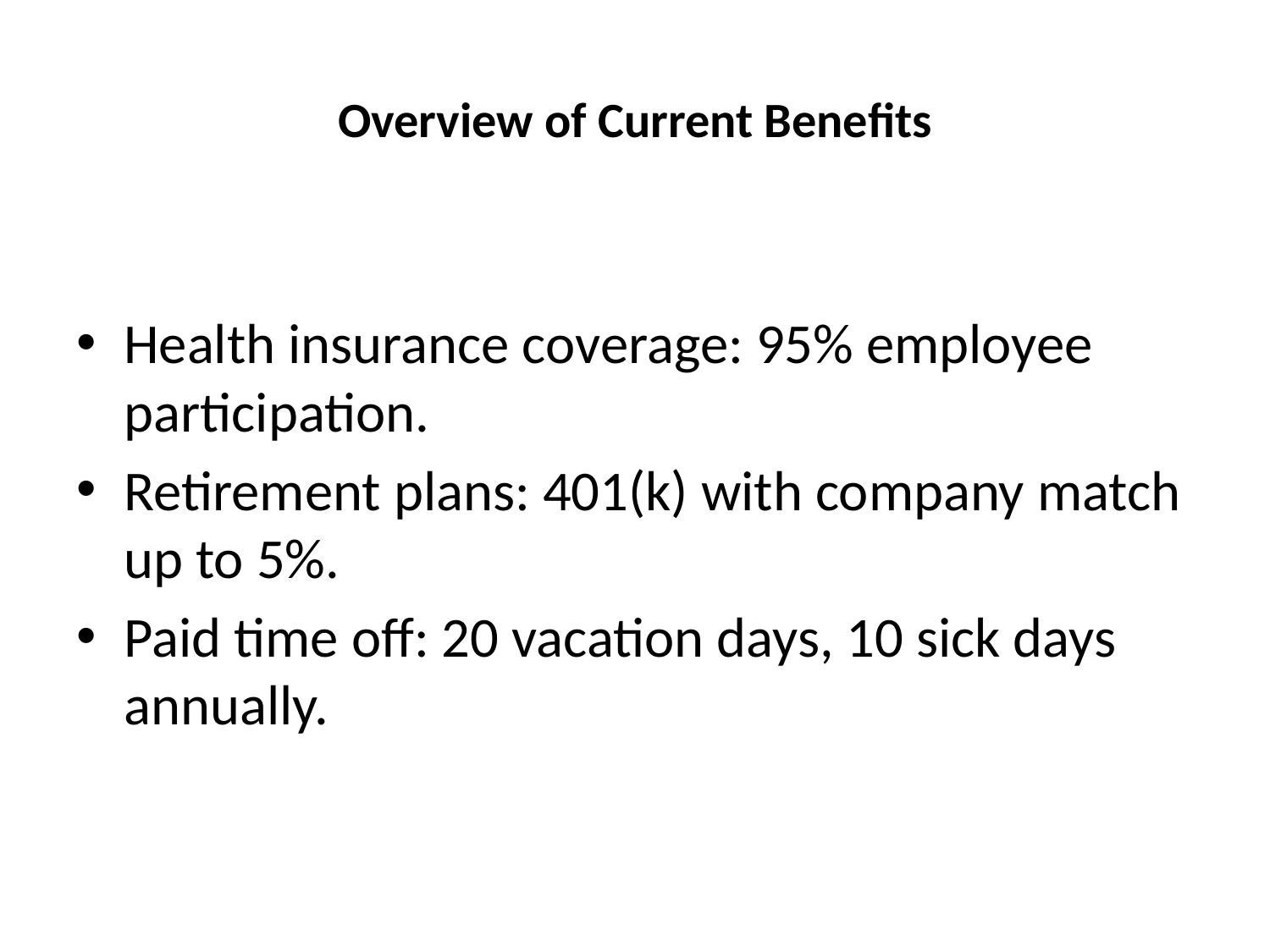

# Overview of Current Benefits

Health insurance coverage: 95% employee participation.
Retirement plans: 401(k) with company match up to 5%.
Paid time off: 20 vacation days, 10 sick days annually.